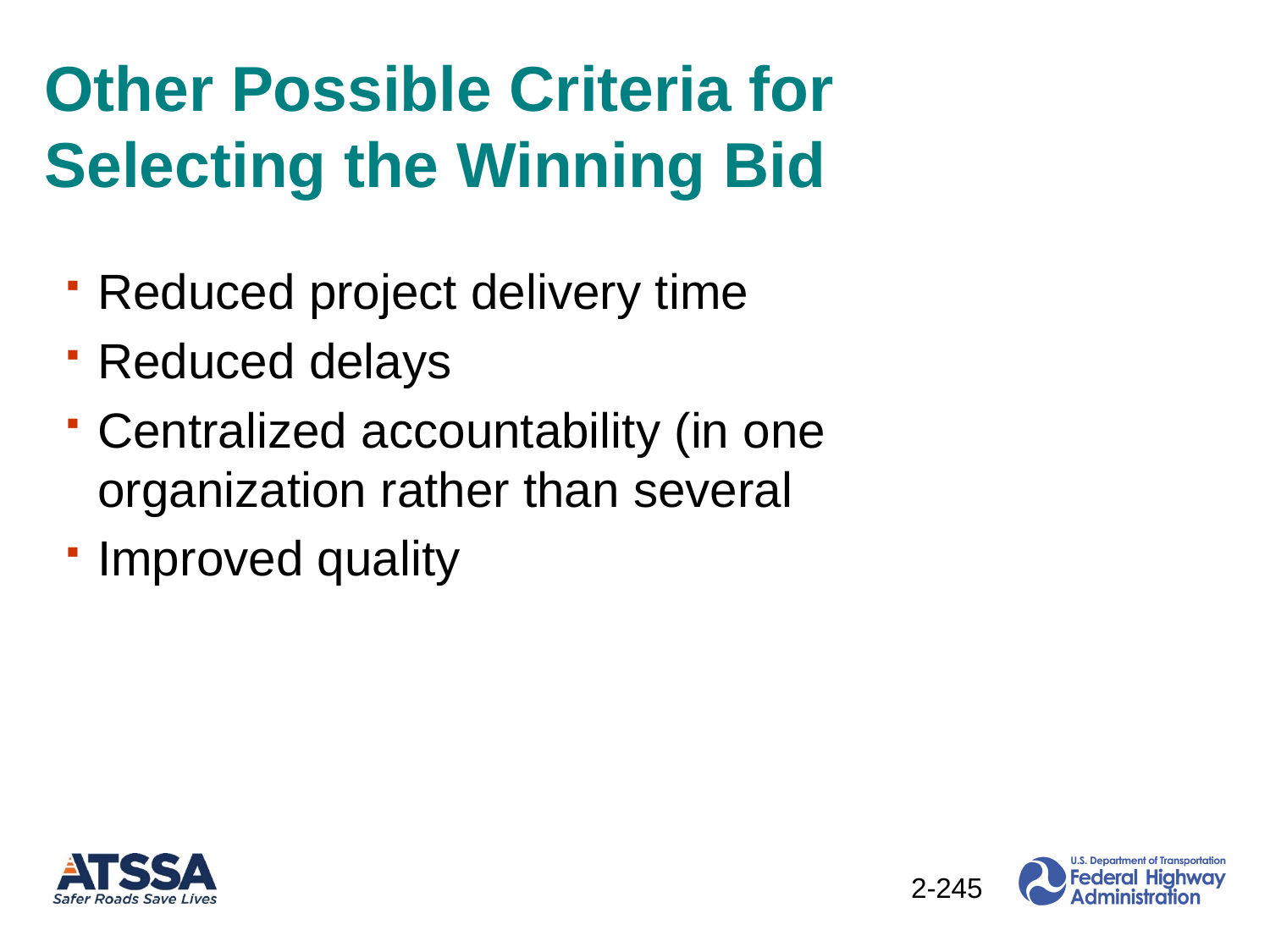

# Other Possible Criteria for Selecting the Winning Bid
Reduced project delivery time
Reduced delays
Centralized accountability (in one organization rather than several
Improved quality